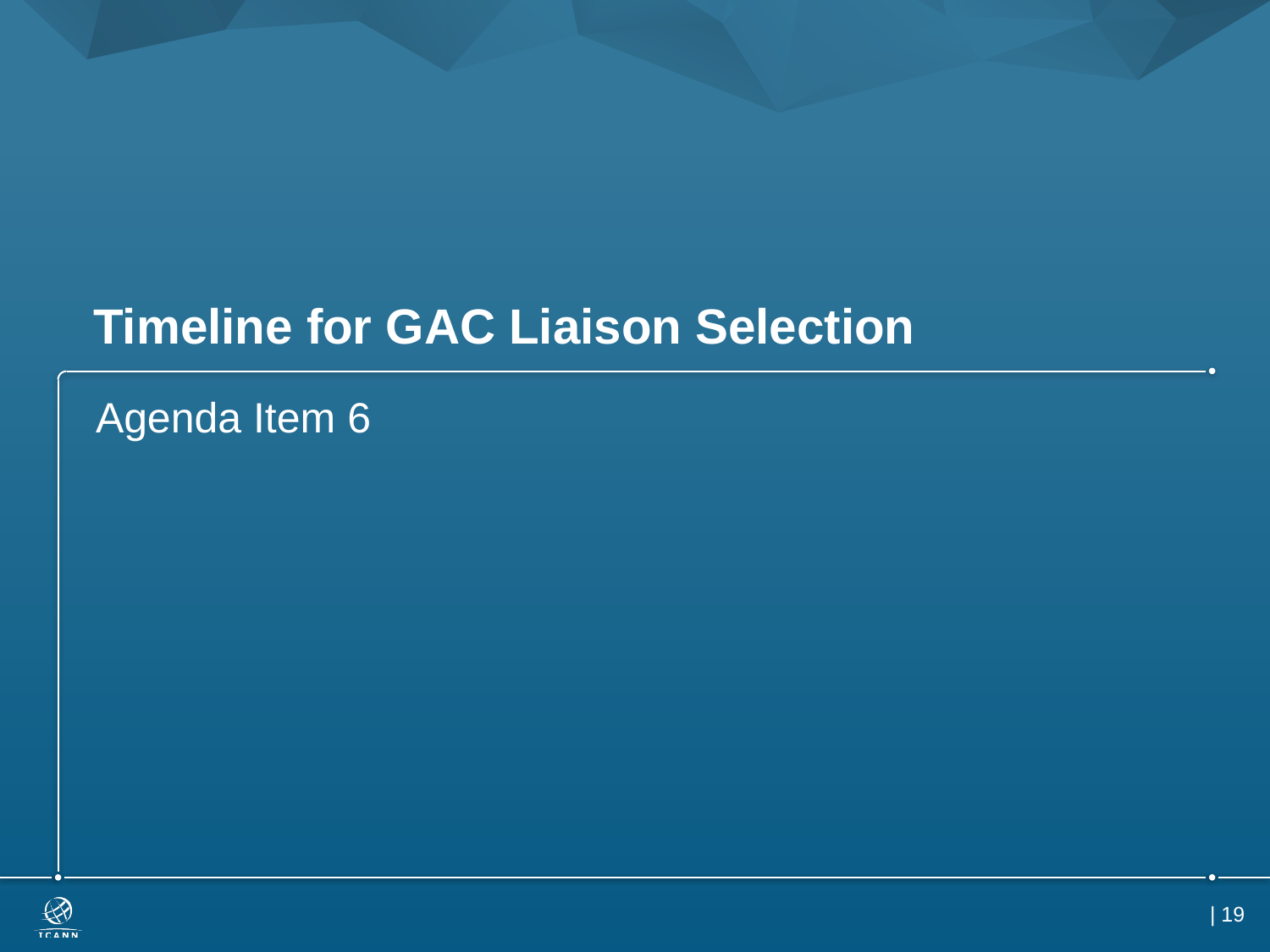

# Timeline for GAC Liaison Selection
Agenda Item 6